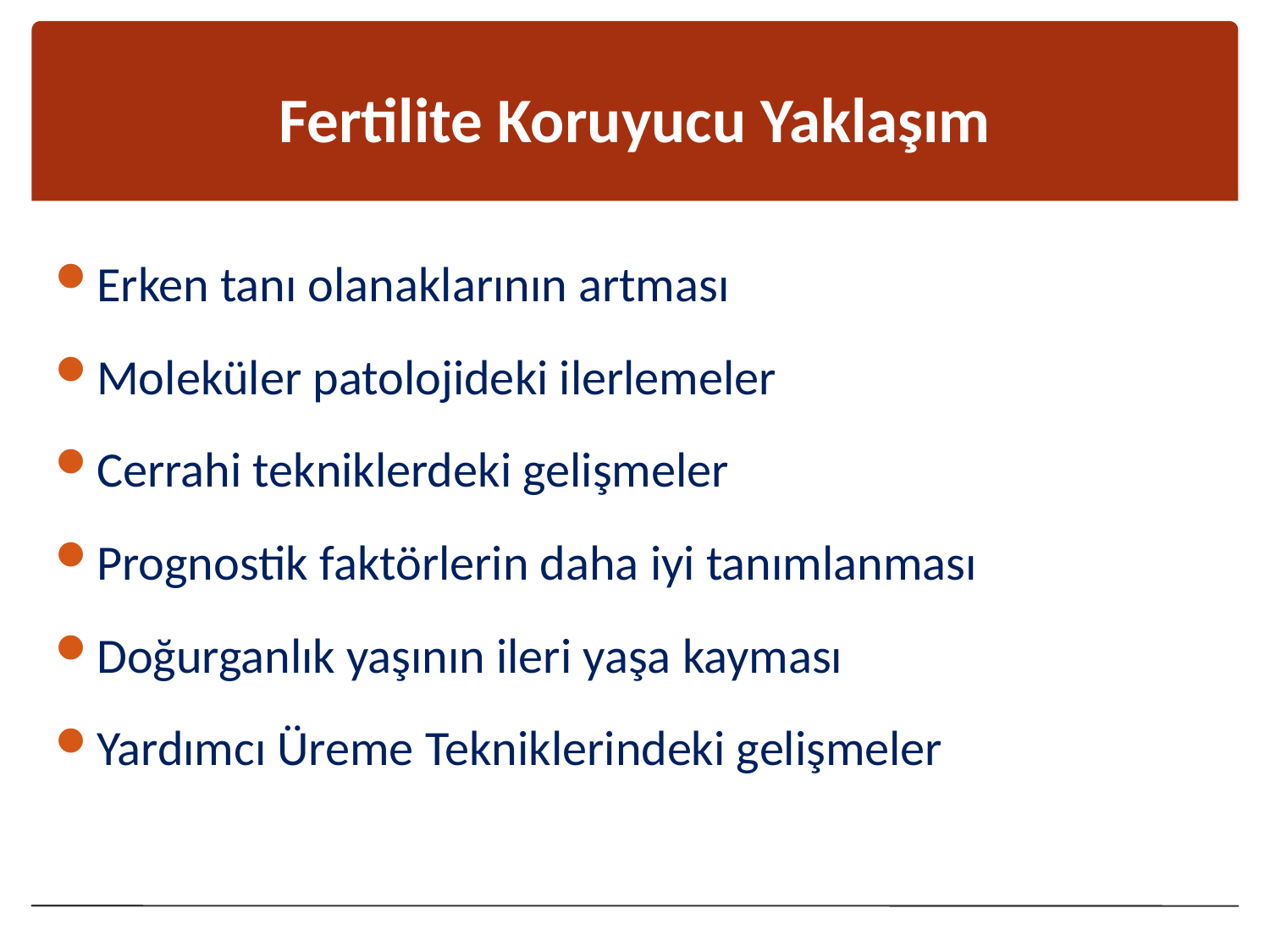

# Fertilite Koruyucu Yaklaşım
Erken tanı olanaklarının artması
Moleküler patolojideki ilerlemeler
Cerrahi tekniklerdeki gelişmeler
Prognostik faktörlerin daha iyi tanımlanması
Doğurganlık yaşının ileri yaşa kayması
Yardımcı Üreme Tekniklerindeki gelişmeler